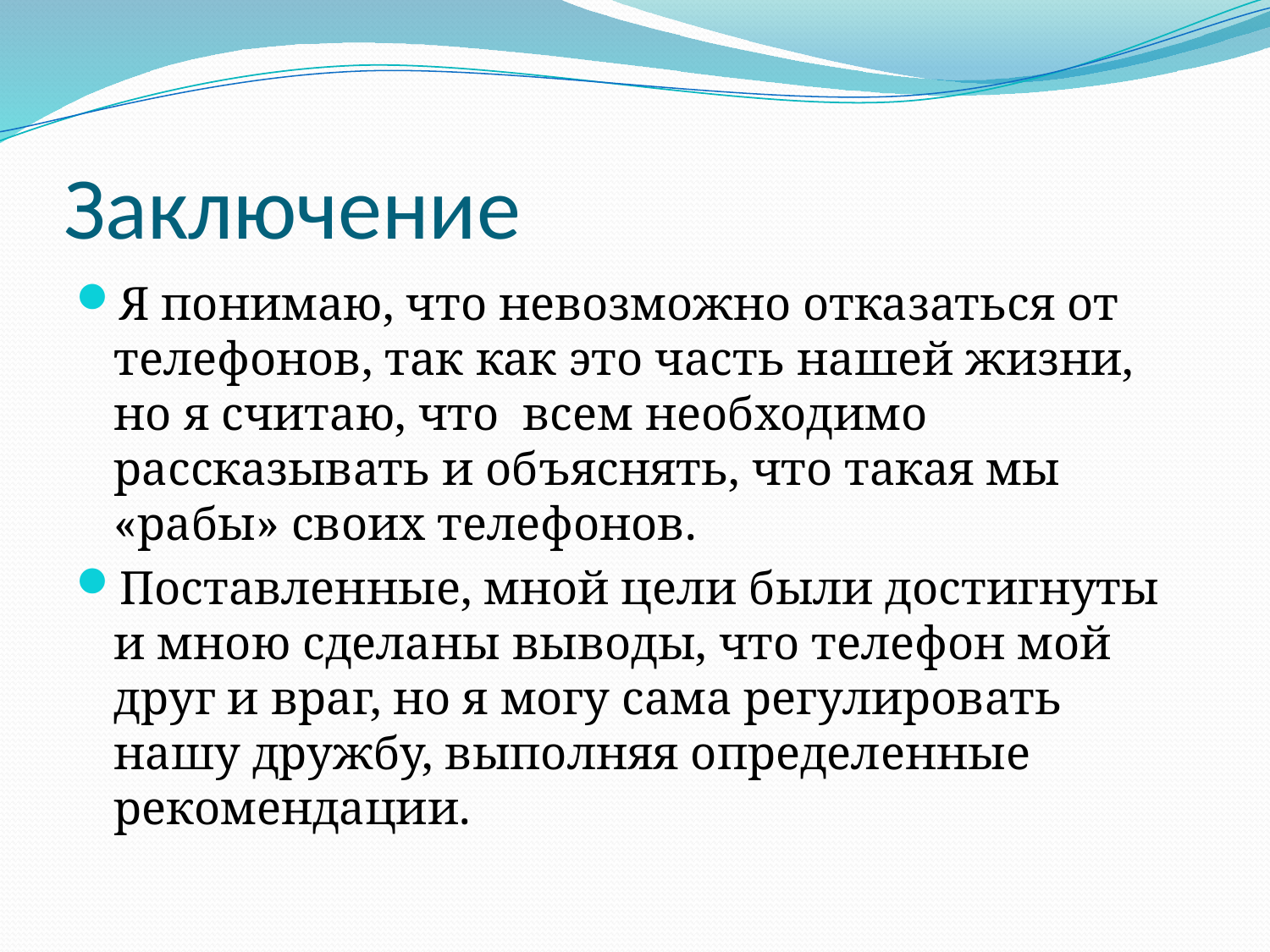

# Заключение
Я понимаю, что невозможно отказаться от телефонов, так как это часть нашей жизни,  но я считаю, что  всем необходимо рассказывать и объяснять, что такая мы «рабы» своих телефонов.
Поставленные, мной цели были достигнуты и мною сделаны выводы, что телефон мой друг и враг, но я могу сама регулировать нашу дружбу, выполняя определенные рекомендации.